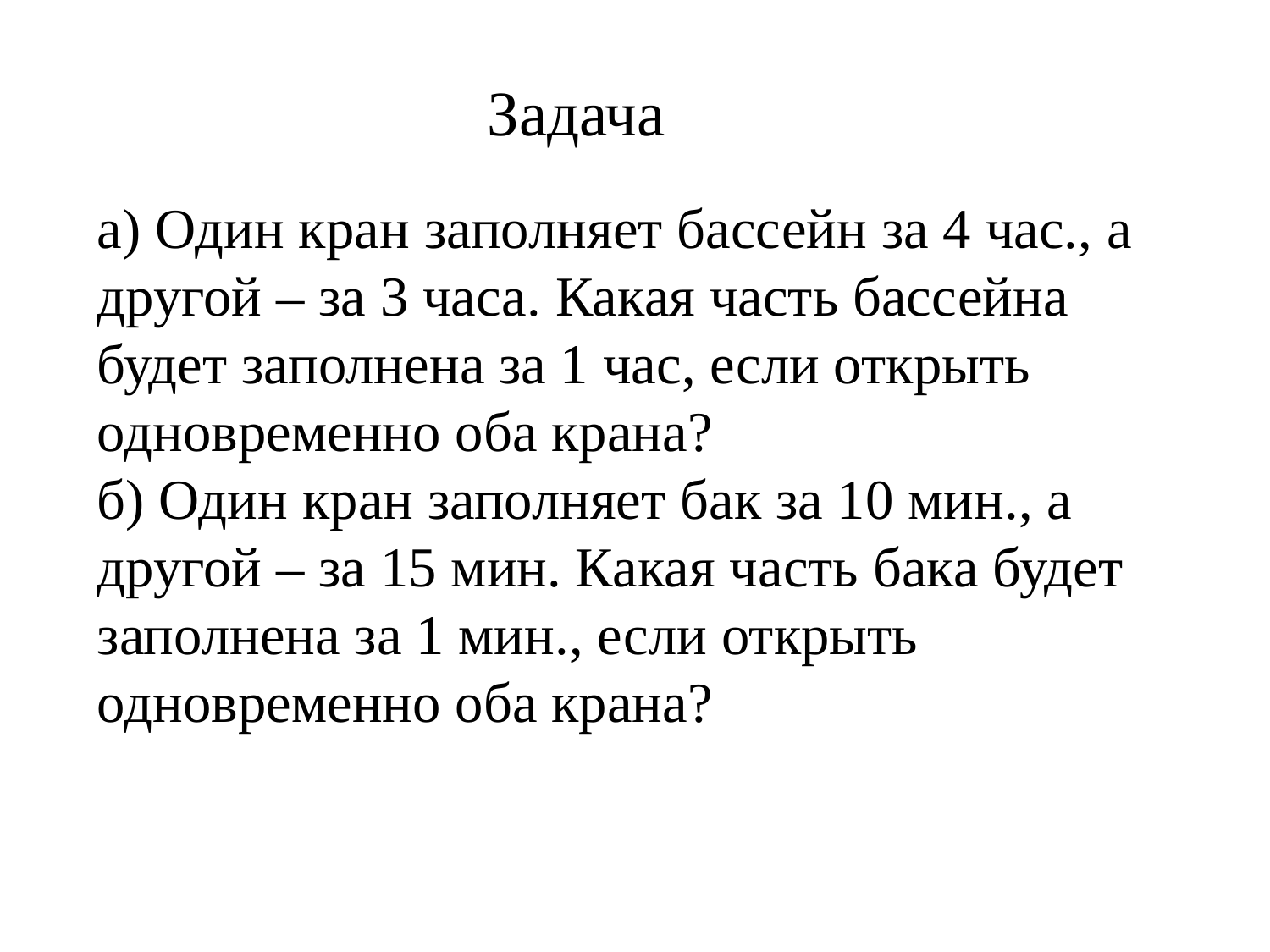

Задача
а) Один кран заполняет бассейн за 4 час., а другой – за 3 часа. Какая часть бассейна будет заполнена за 1 час, если открыть одновременно оба крана?
б) Один кран заполняет бак за 10 мин., а другой – за 15 мин. Какая часть бака будет заполнена за 1 мин., если открыть одновременно оба крана?